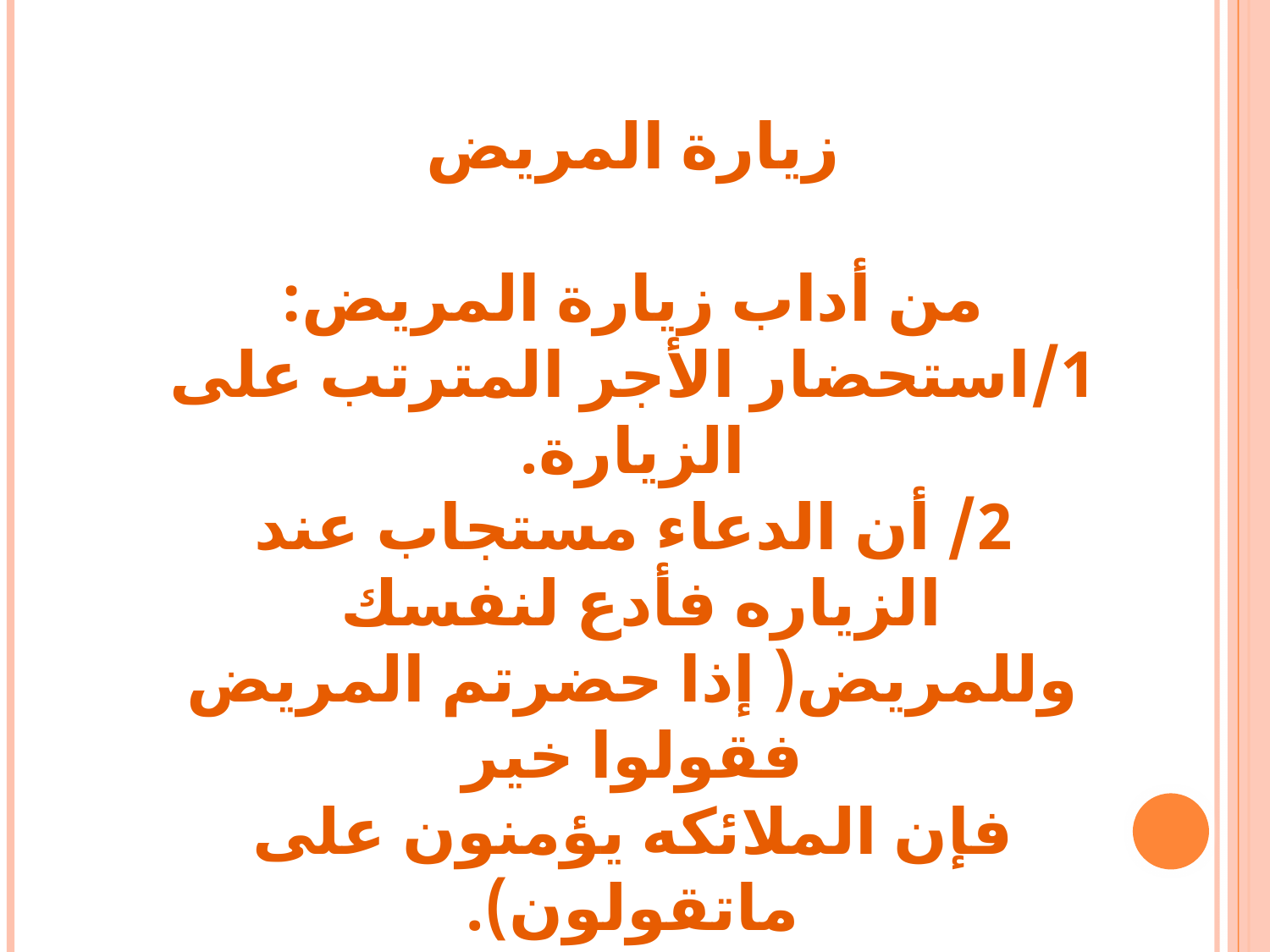

زيارة المريض

من أداب زيارة المريض:
1/استحضار الأجر المترتب على الزيارة.
2/ أن الدعاء مستجاب عند الزياره فأدع لنفسك
وللمريض( إذا حضرتم المريض فقولوا خير
فإن الملائكه يؤمنون على ماتقولون).
3/ مراعاة الوقت المناسب لزيارة.
4/ ألاتطيل الزيارة.